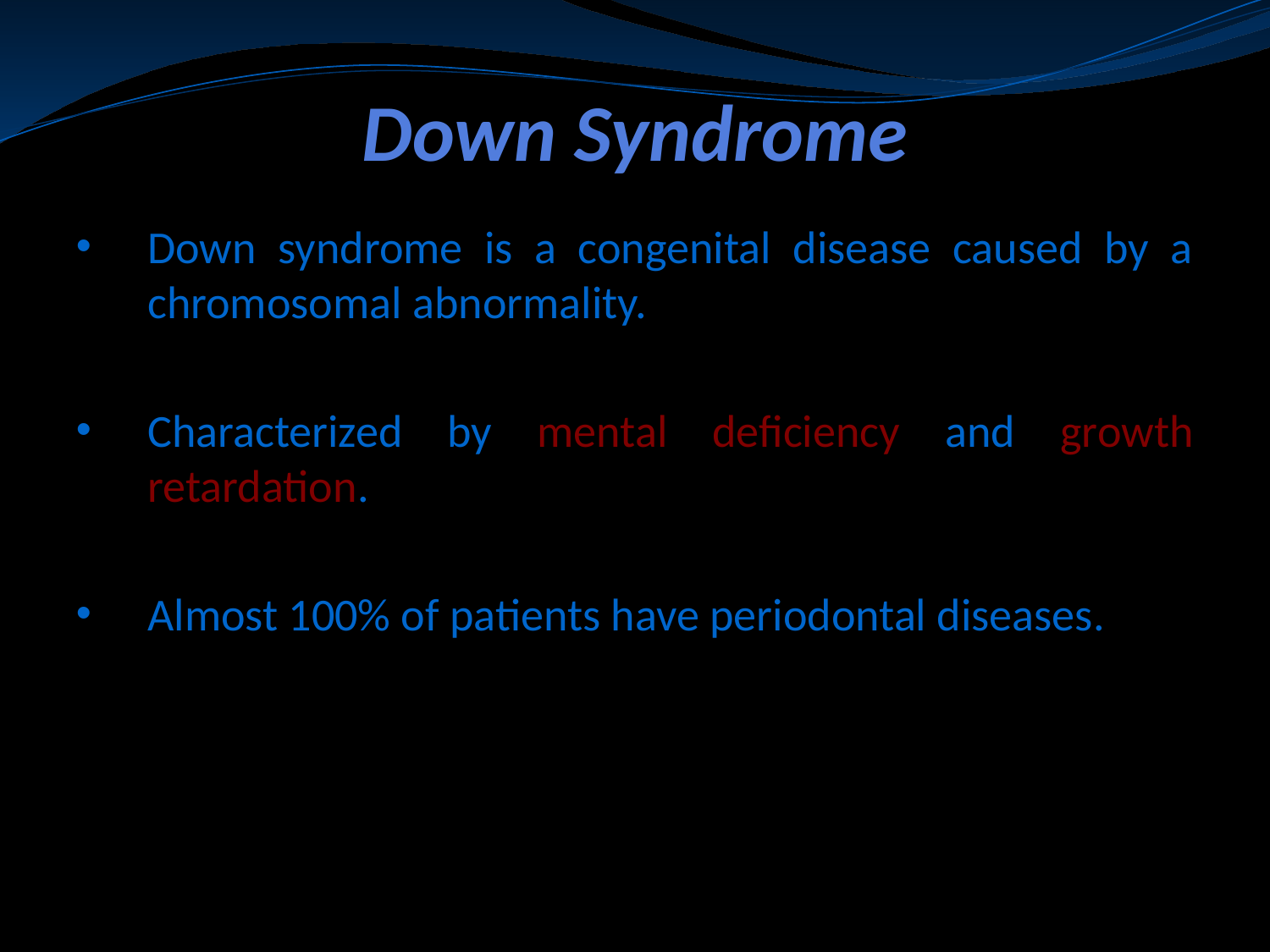

# Down Syndrome
Down syndrome is a congenital disease caused by a chromosomal abnormality.

Characterized by mental deficiency and growth retardation.

Almost 100% of patients have periodontal diseases.